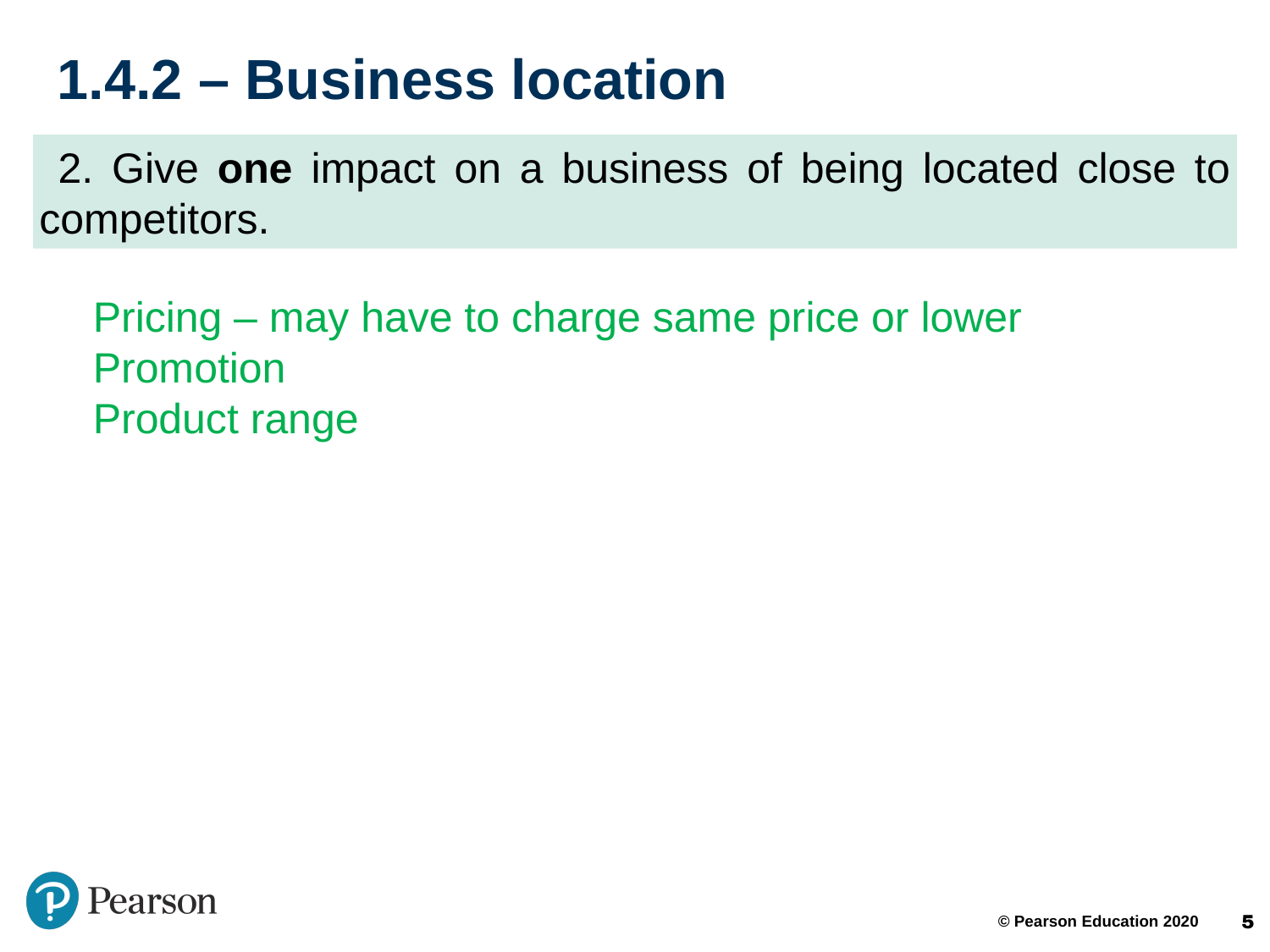

# 1.4.2 – Business location
 2. Give one impact on a business of being located close to competitors.
Pricing – may have to charge same price or lower
Promotion
Product range
5